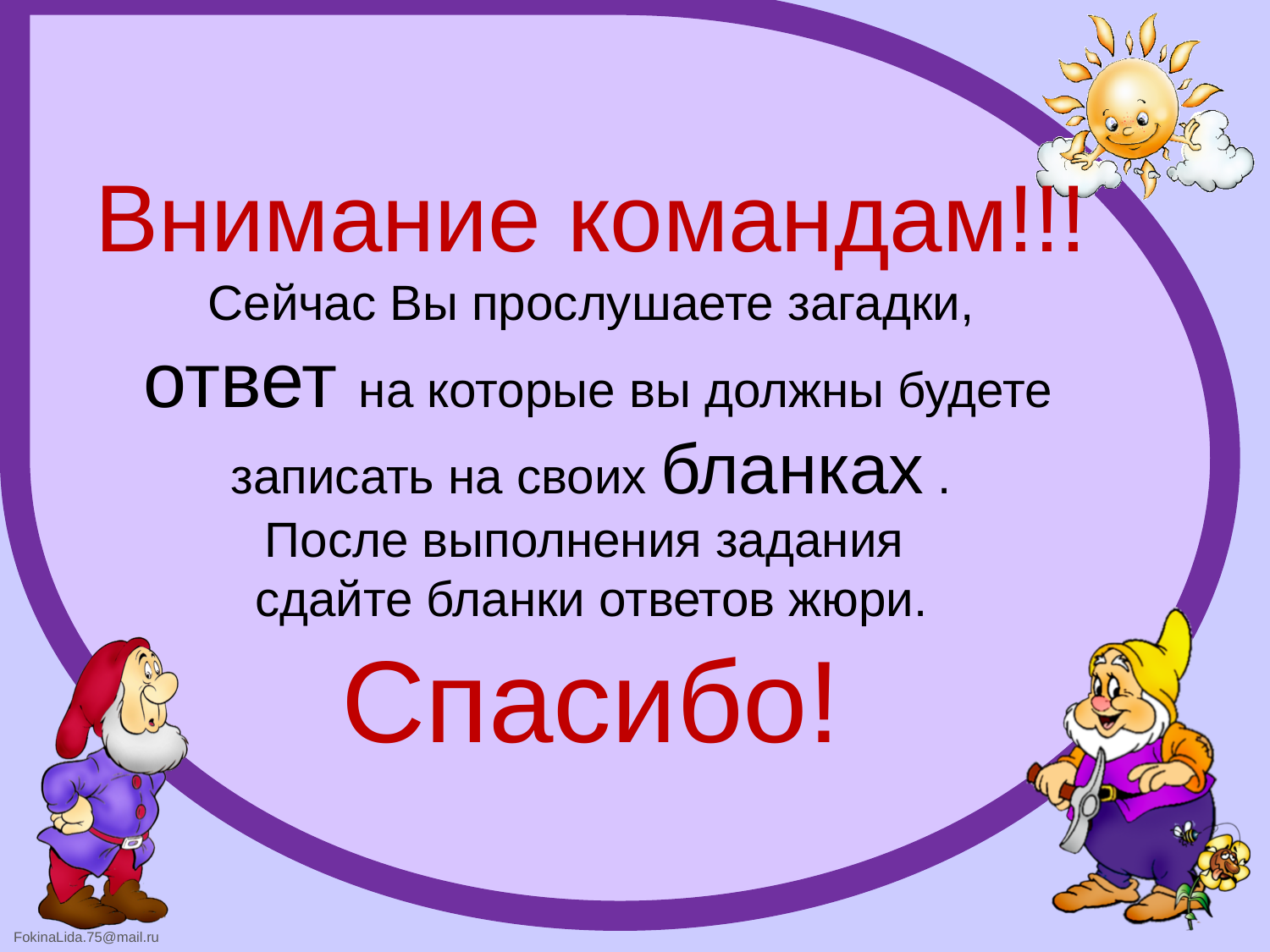

# Внимание командам!!! Сейчас Вы прослушаете загадки, ответ на которые вы должны будете записать на своих бланках . После выполнения задания сдайте бланки ответов жюри. Спасибо!